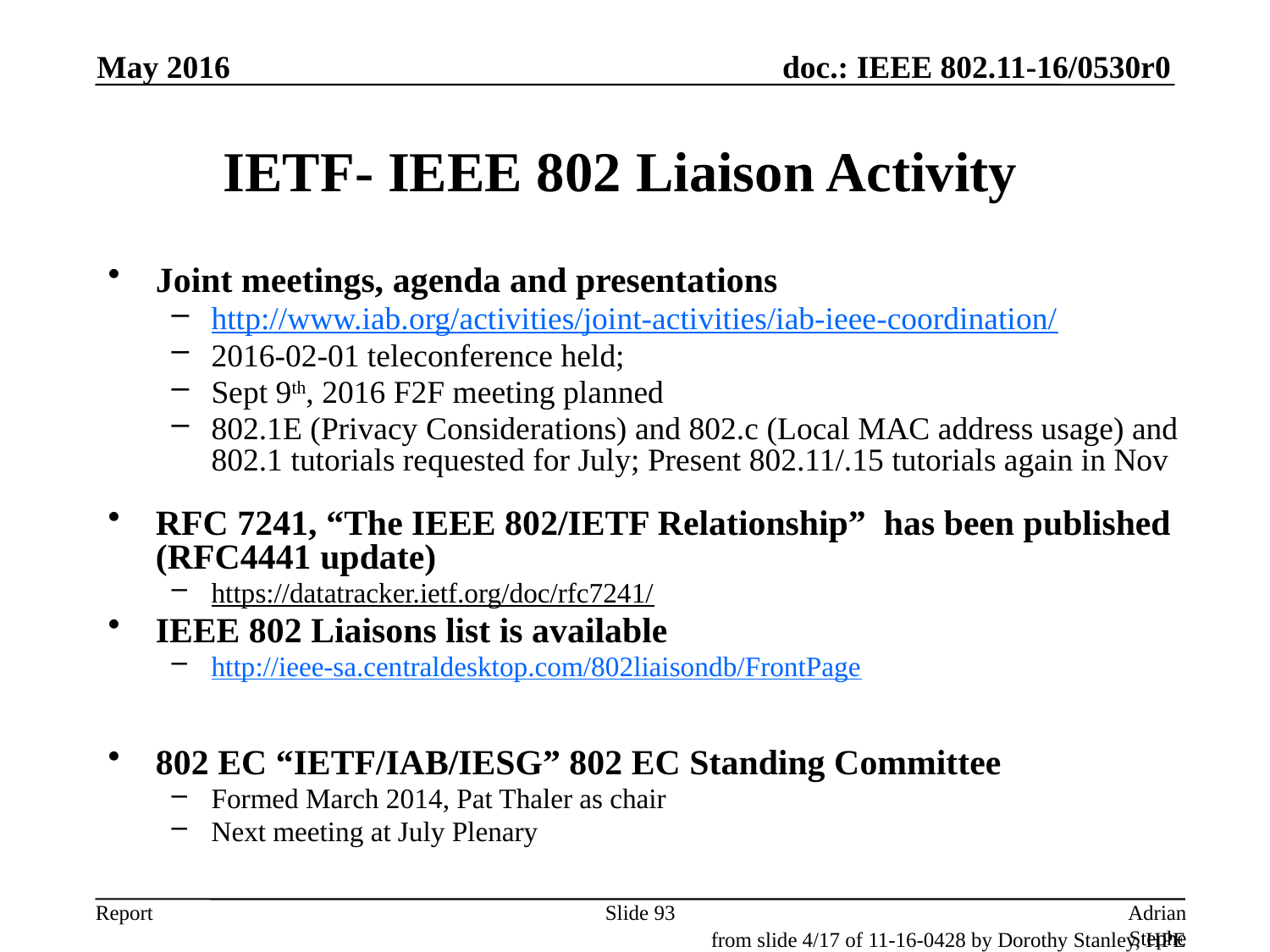

May 2016
# IETF- IEEE 802 Liaison Activity

Joint meetings, agenda and presentations
http://www.iab.org/activities/joint-activities/iab-ieee-coordination/
2016-02-01 teleconference held;
Sept 9th, 2016 F2F meeting planned
802.1E (Privacy Considerations) and 802.c (Local MAC address usage) and 802.1 tutorials requested for July; Present 802.11/.15 tutorials again in Nov

RFC 7241, “The IEEE 802/IETF Relationship”  has been published (RFC4441 update)
https://datatracker.ietf.org/doc/rfc7241/
IEEE 802 Liaisons list is available
http://ieee-sa.centraldesktop.com/802liaisondb/FrontPage

802 EC “IETF/IAB/IESG” 802 EC Standing Committee
Formed March 2014, Pat Thaler as chair
Next meeting at July Plenary

Slide 93
Adrian Stephens, Intel Corporation
from slide 4/17 of 11-16-0428 by Dorothy Stanley, HPE